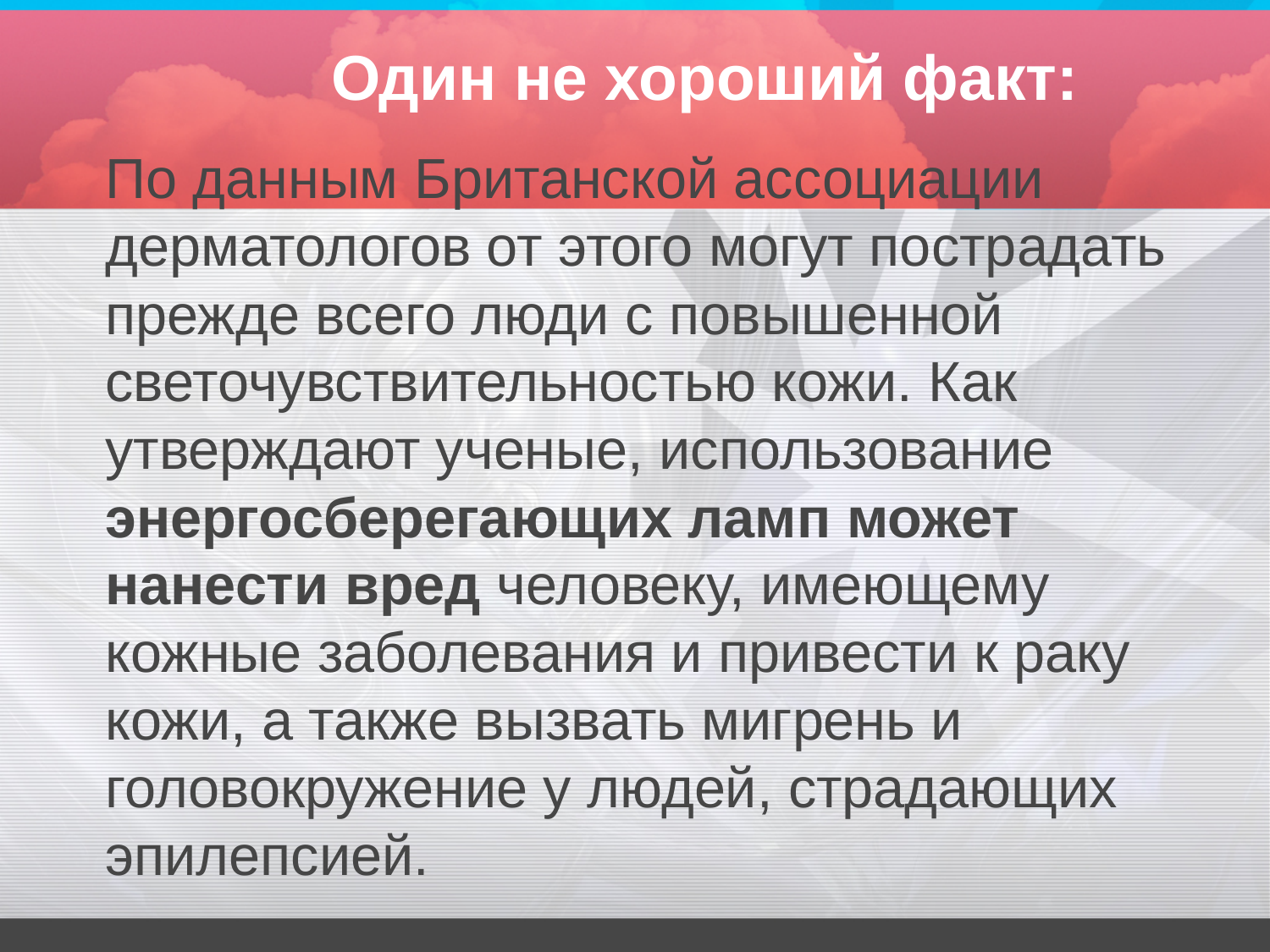

# Один не хороший факт:
	По данным Британской ассоциации дерматологов от этого могут пострадать прежде всего люди с повышенной светочувствительностью кожи. Как утверждают ученые, использование энергосберегающих ламп может нанести вред человеку, имеющему кожные заболевания и привести к раку кожи, а также вызвать мигрень и головокружение у людей, страдающих эпилепсией.